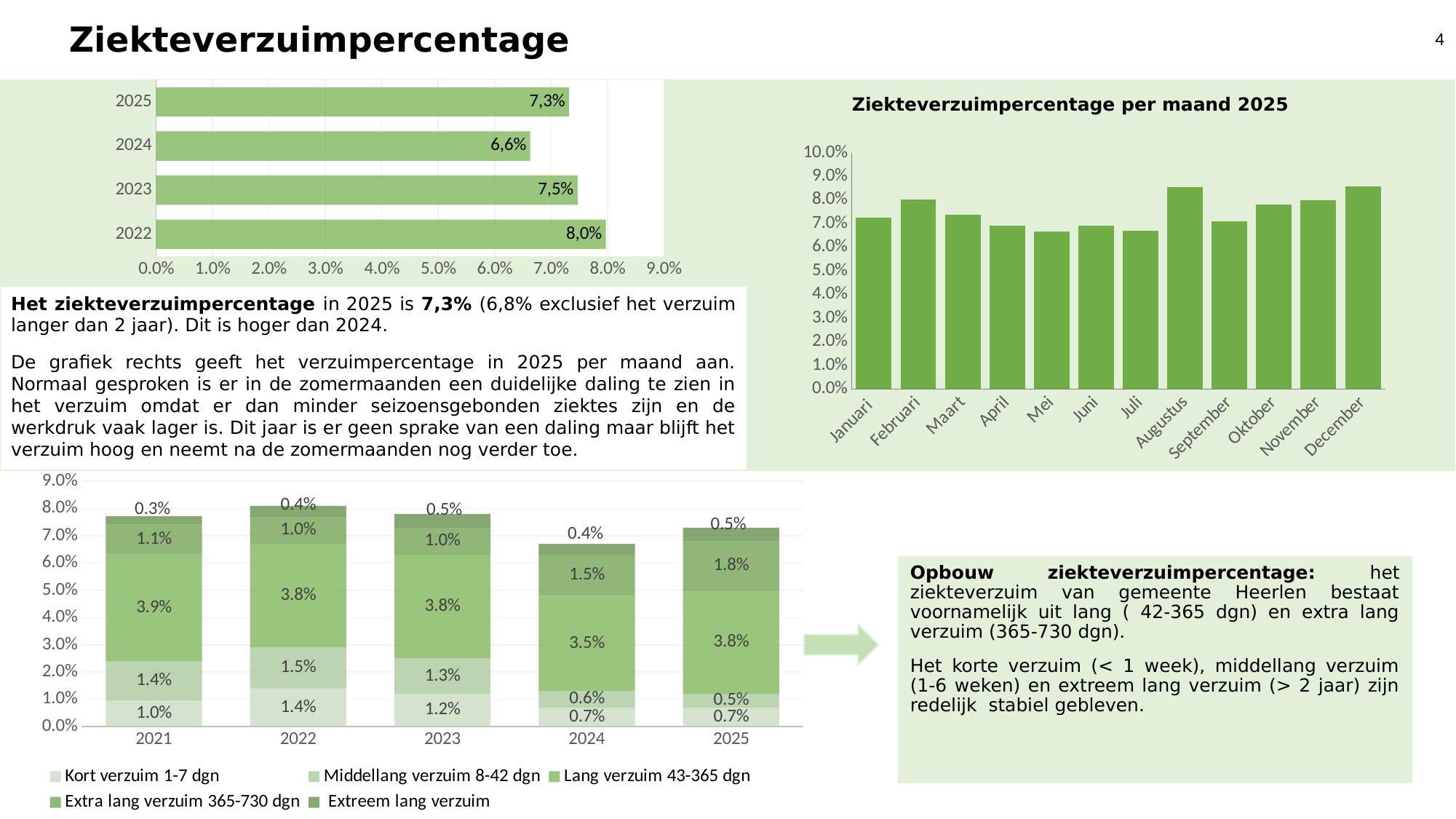

# Ziekteverzuimpercentage
4

### Chart

| Category | Kolom1 |
|---|---|
| 2022 | 0.0797 |
| 2023 | 0.0747 |
| 2024 | 0.0663 |
| 2025 | 0.0732 |
Ziekteverzuimpercentage per maand 2025

### Chart

| Category | Verzuimpercentage |
|---|---|
| Januari  | 0.0725 |
| Februari | 0.0801 |
| Maart | 0.0737 |
| April | 0.0691 |
| Mei | 0.0668 |
| Juni | 0.0691 |
| Juli | 0.0671 |
| Augustus | 0.0853 |
| September | 0.0711 |
| Oktober | 0.0779 |
| November | 0.0799 |
| December | 0.0859 |
Het ziekteverzuimpercentage in 2025 is 7,3% (6,8% exclusief het verzuim langer dan 2 jaar). Dit is hoger dan 2024.
De grafiek rechts geeft het verzuimpercentage in 2025 per maand aan. Normaal gesproken is er in de zomermaanden een duidelijke daling te zien in het verzuim omdat er dan minder seizoensgebonden ziektes zijn en de werkdruk vaak lager is. Dit jaar is er geen sprake van een daling maar blijft het verzuim hoog en neemt na de zomermaanden nog verder toe.

### Chart

| Category | Kort verzuim 1-7 dgn | Middellang verzuim 8-42 dgn | Lang verzuim 43-365 dgn | Extra lang verzuim 365-730 dgn |  Extreem lang verzuim |
|---|---|---|---|---|---|
| 2021 | 0.0097 | 0.0143 | 0.0392 | 0.011 | 0.003 |
| 2022 | 0.014 | 0.015 | 0.038 | 0.01 | 0.004 |
| 2023 | 0.012 | 0.013 | 0.038 | 0.01 | 0.005 |
| 2024 | 0.007 | 0.006 | 0.035 | 0.015 | 0.004 |
| 2025 | 0.007 | 0.005 | 0.038 | 0.018 | 0.005 |
Opbouw ziekteverzuimpercentage: het ziekteverzuim van gemeente Heerlen bestaat voornamelijk uit lang ( 42-365 dgn) en extra lang verzuim (365-730 dgn).
Het korte verzuim (< 1 week), middellang verzuim (1-6 weken) en extreem lang verzuim (> 2 jaar) zijn redelijk  stabiel gebleven.